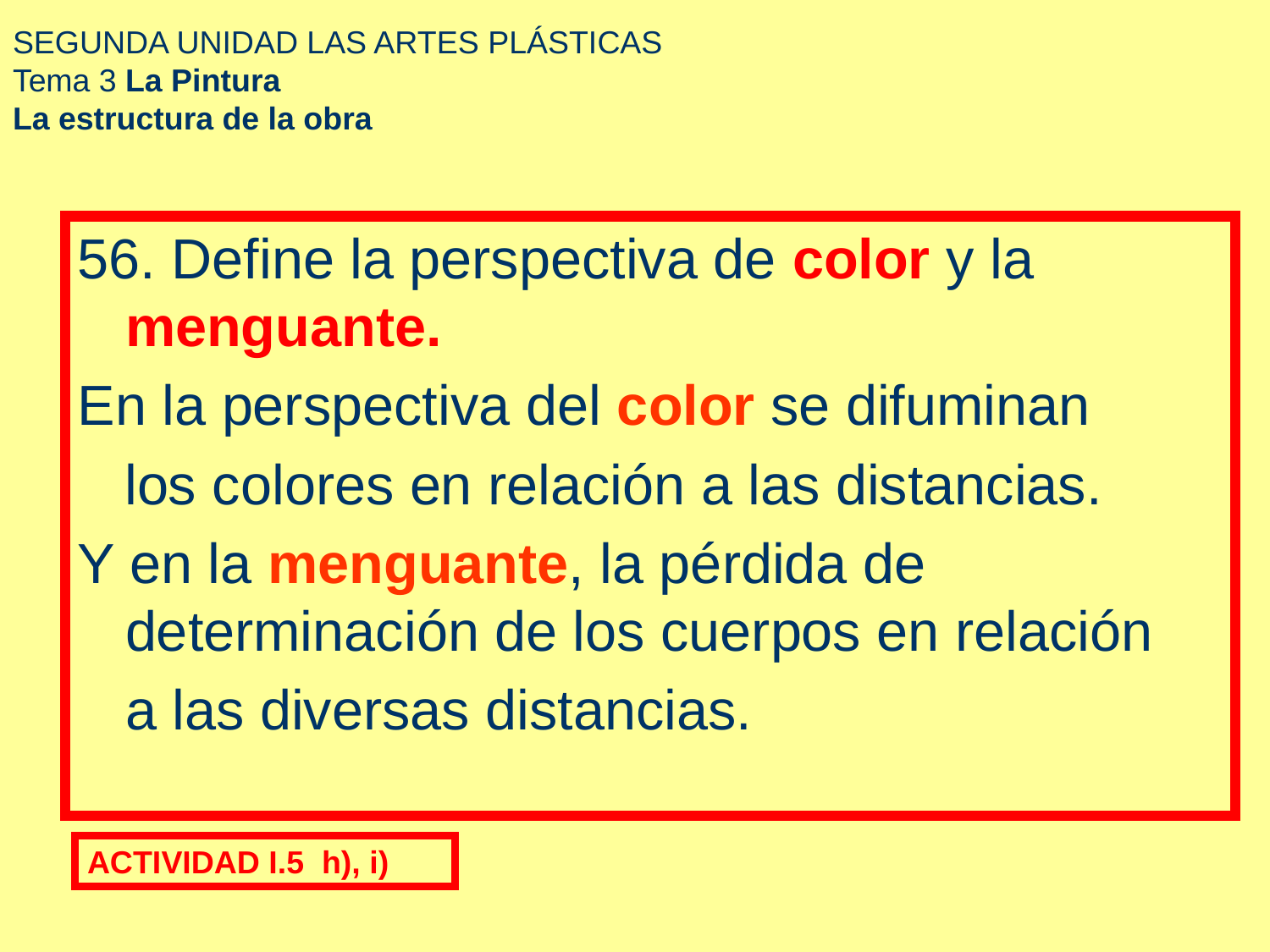

# SEGUNDA UNIDAD LAS ARTES PLÁSTICAS Tema 3 La Pintura La estructura de la obra
56. Define la perspectiva de color y la menguante.
En la perspectiva del color se difuminan
   los colores en relación a las distancias.
Y en la menguante, la pérdida de determinación de los cuerpos en relación
	a las diversas distancias.
ACTIVIDAD I.5  h), i)